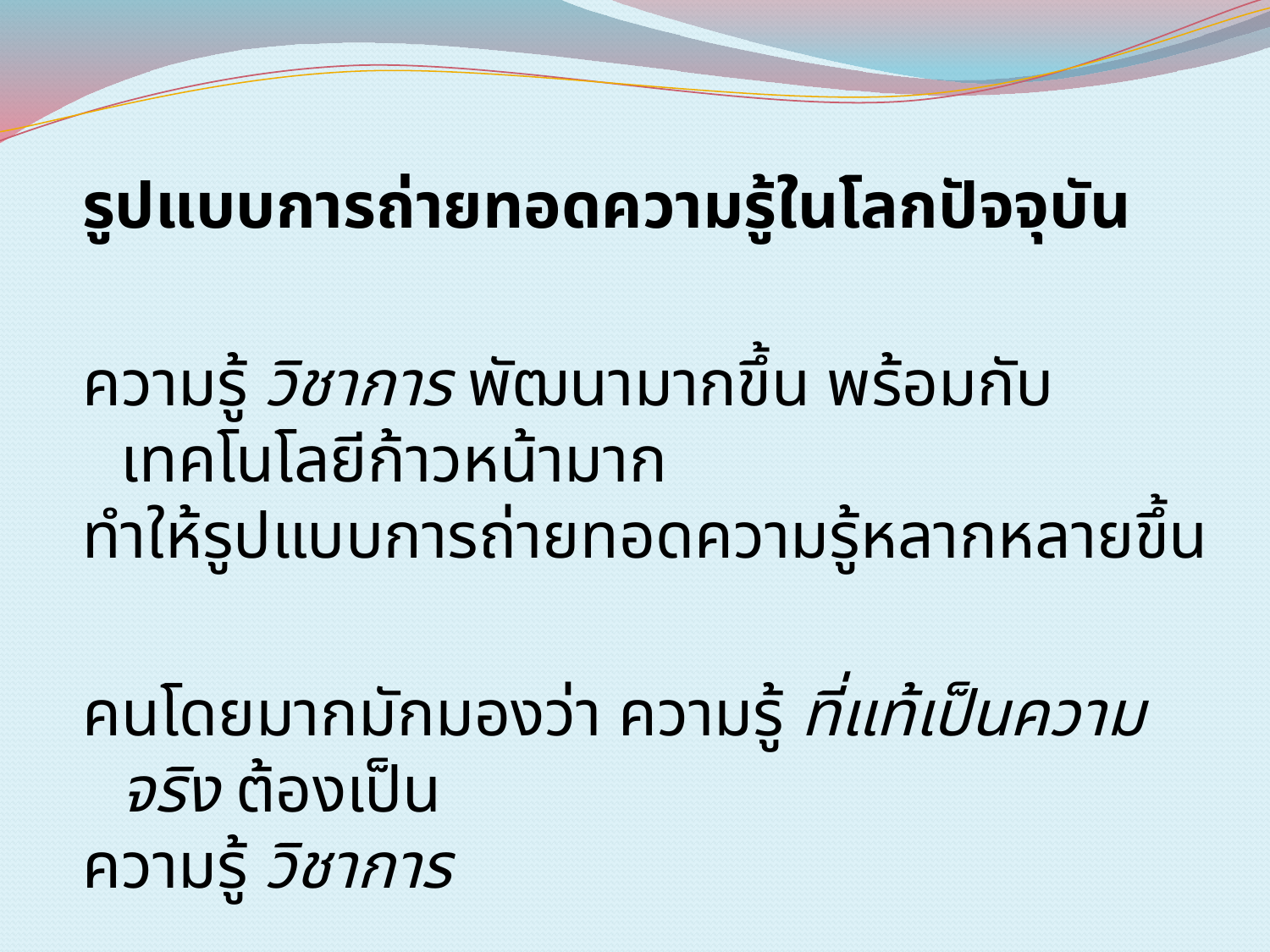

รูปแบบการถ่ายทอดความรู้ในโลกปัจจุบัน

ความรู้ วิชาการ พัฒนามากขึ้น พร้อมกับเทคโนโลยีก้าวหน้ามาก
ทำให้รูปแบบการถ่ายทอดความรู้หลากหลายขึ้น

คนโดยมากมักมองว่า ความรู้ ที่แท้เป็นความจริง ต้องเป็น
ความรู้ วิชาการ